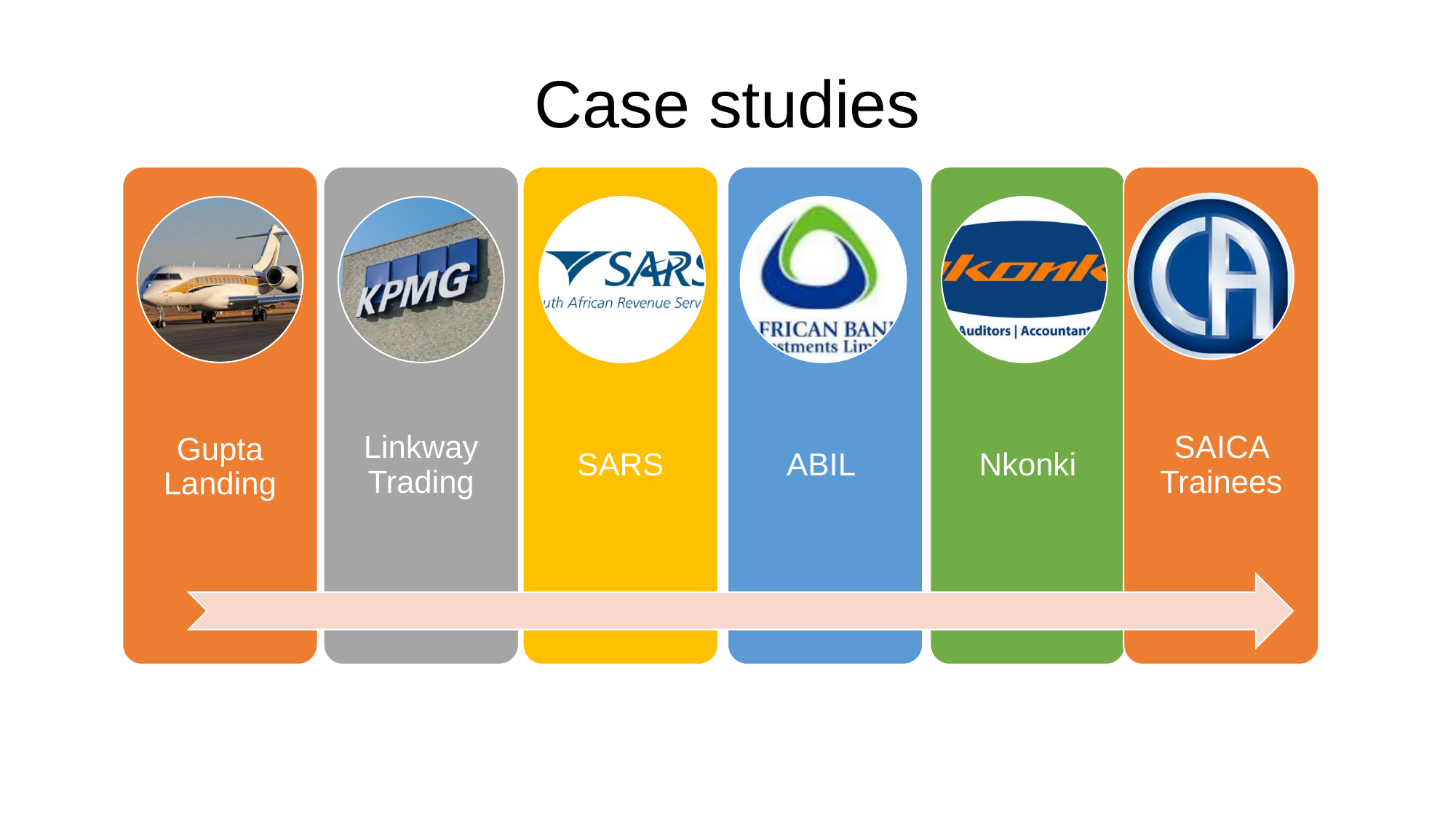

# Case studies

Gupta Landing

Linkway Trading
SARS
ABIL
Nkonki
SAICA Trainees
20